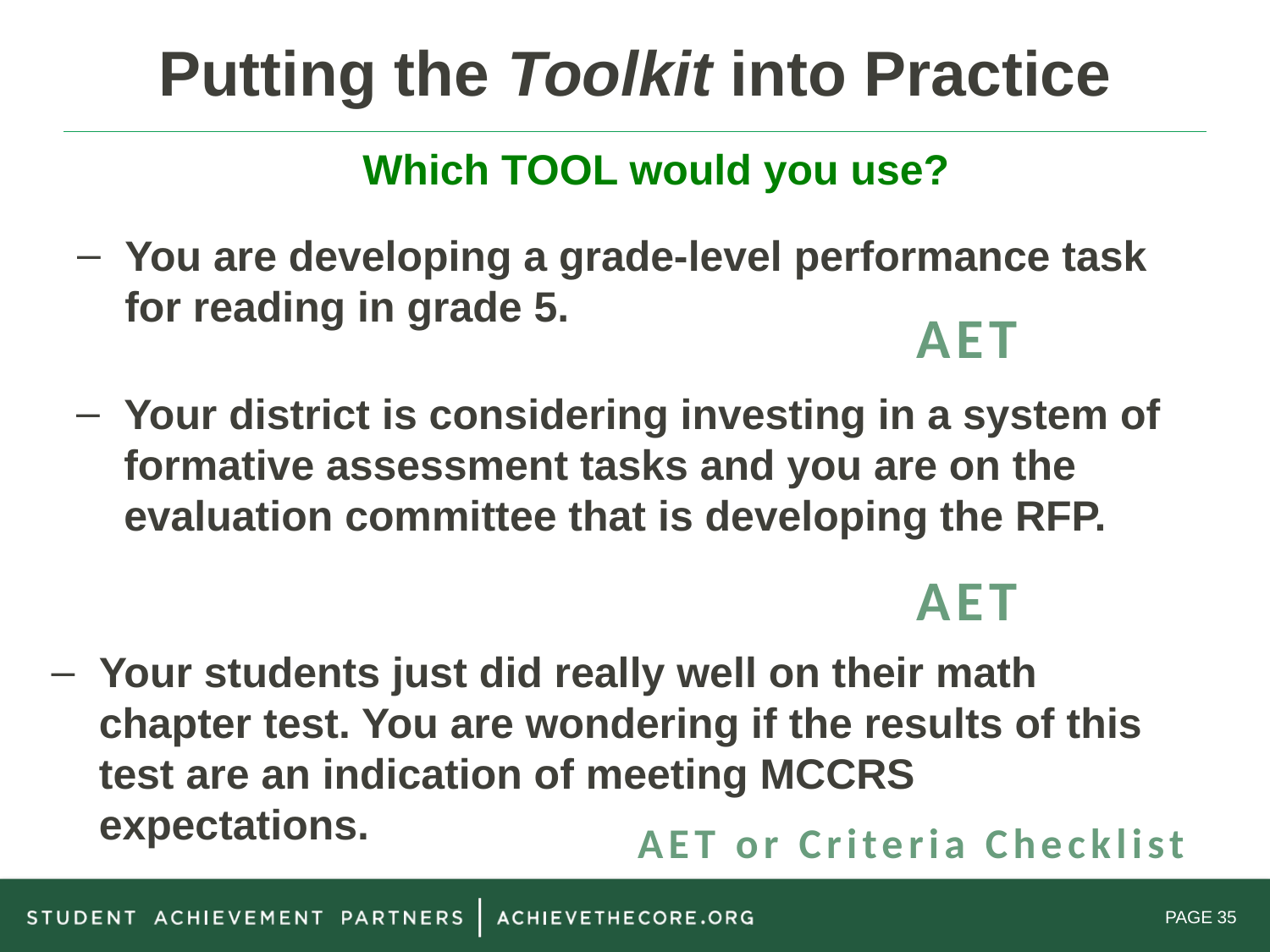

# Putting the Toolkit into Practice

Which TOOL would you use?

You are developing a grade-level performance task for reading in grade 5.

AET
Your district is considering investing in a system of formative assessment tasks and you are on the evaluation committee that is developing the RFP.

AET
Your students just did really well on their math chapter test. You are wondering if the results of this test are an indication of meeting MCCRS expectations.

AET or Criteria Checklist